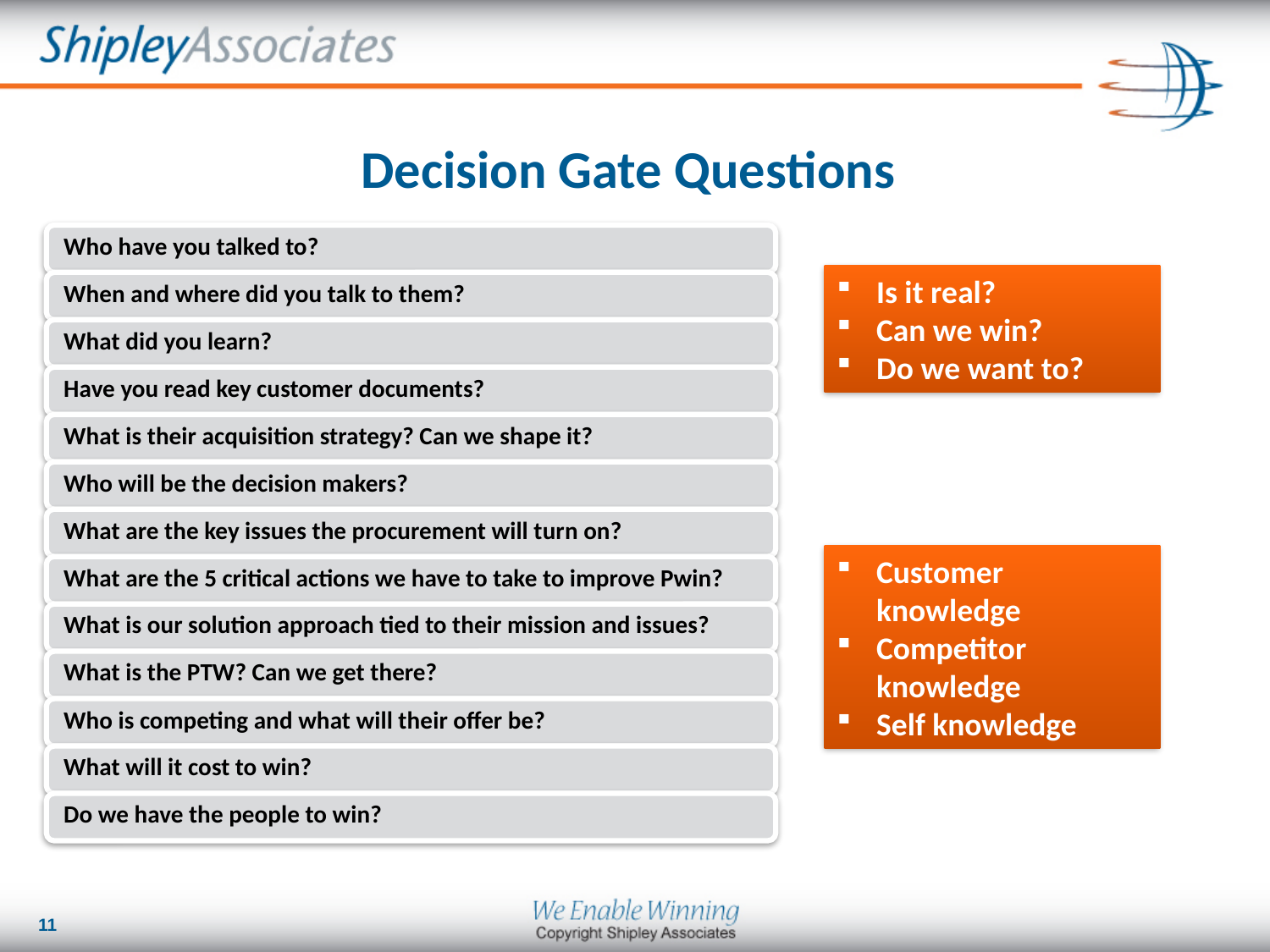

# Decision Gate Questions
Who have you talked to?
When and where did you talk to them?
What did you learn?
Have you read key customer documents?
What is their acquisition strategy? Can we shape it?
Who will be the decision makers?
What are the key issues the procurement will turn on?
What is our solution approach tied to their mission and issues?
What is the PTW? Can we get there?
Who is competing and what will their offer be?
What will it cost to win?
Do we have the people to win?
What are the 5 critical actions we have to take to improve Pwin?
Is it real?
Can we win?
Do we want to?
Customer     knowledge
Competitor knowledge
Self knowledge
11